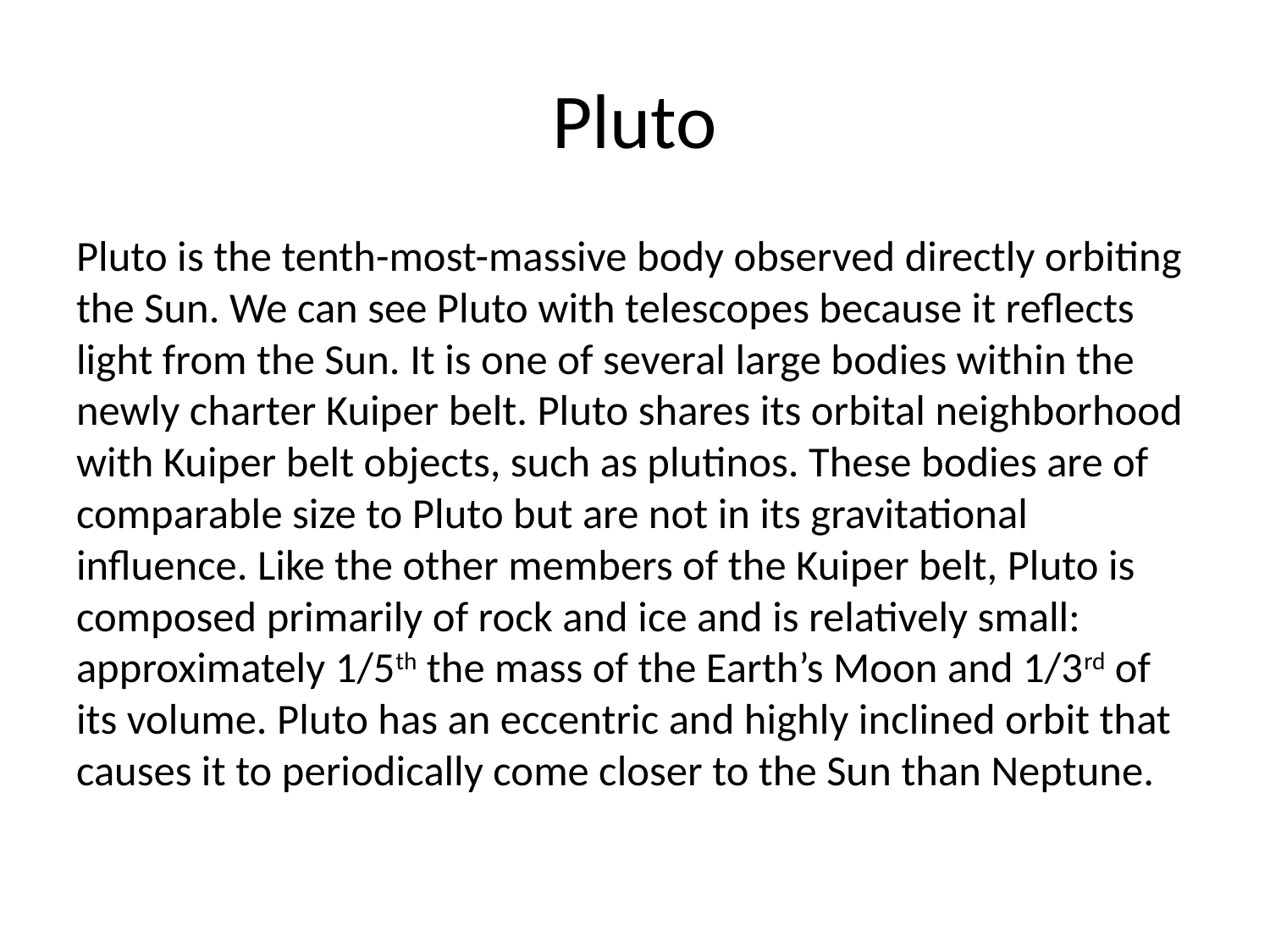

# Pluto
Pluto is the tenth-most-massive body observed directly orbiting the Sun. We can see Pluto with telescopes because it reflects light from the Sun. It is one of several large bodies within the newly charter Kuiper belt. Pluto shares its orbital neighborhood with Kuiper belt objects, such as plutinos. These bodies are of comparable size to Pluto but are not in its gravitational influence. Like the other members of the Kuiper belt, Pluto is composed primarily of rock and ice and is relatively small: approximately 1/5th the mass of the Earth’s Moon and 1/3rd of its volume. Pluto has an eccentric and highly inclined orbit that causes it to periodically come closer to the Sun than Neptune.